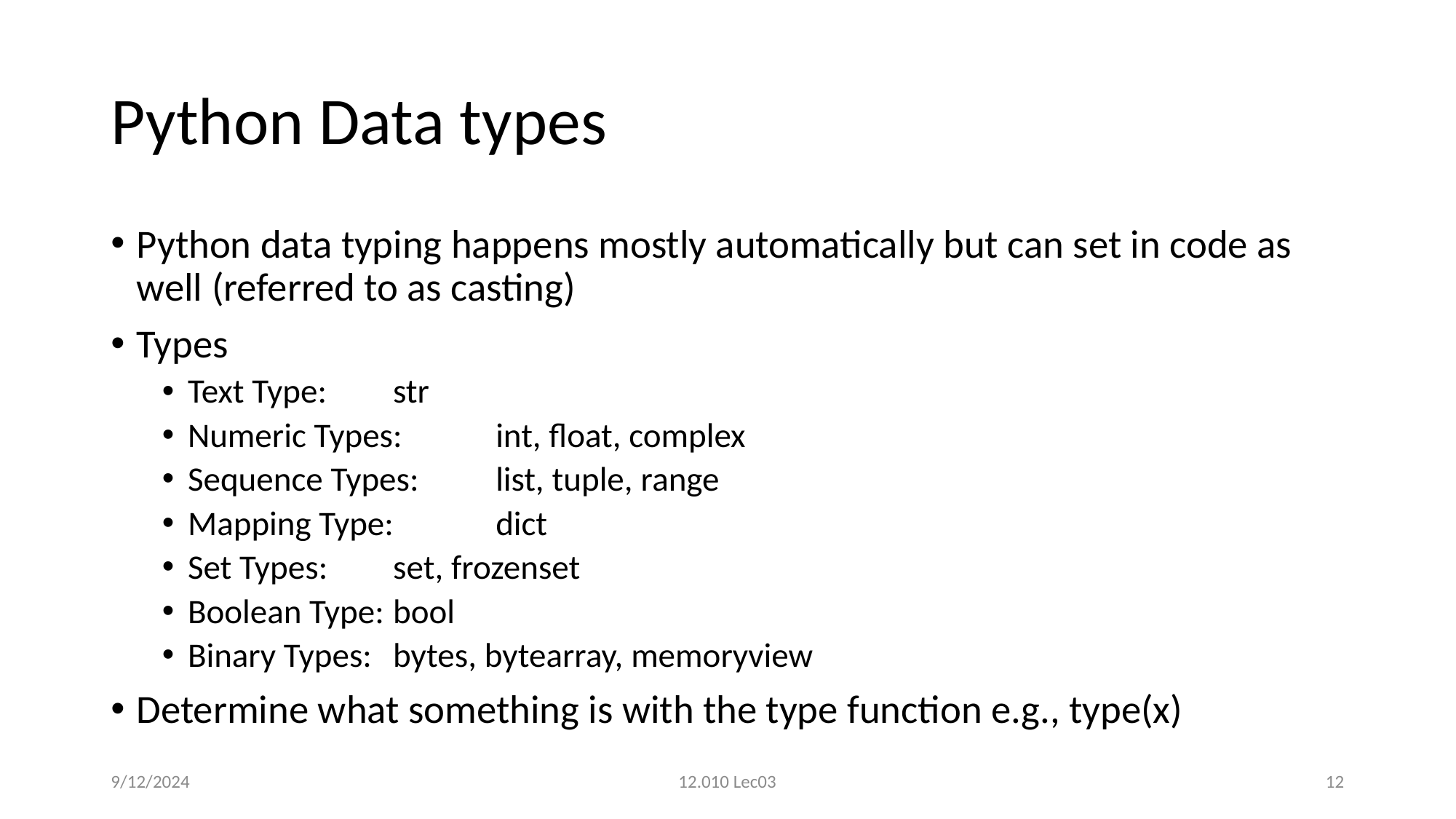

# Python Data types
Python data typing happens mostly automatically but can set in code as well (referred to as casting)
Types
Text Type:		str
Numeric Types:		int, float, complex
Sequence Types:	list, tuple, range
Mapping Type:		dict
Set Types:		set, frozenset
Boolean Type:		bool
Binary Types:		bytes, bytearray, memoryview
Determine what something is with the type function e.g., type(x)

9/12/2024
12.010 Lec03
12